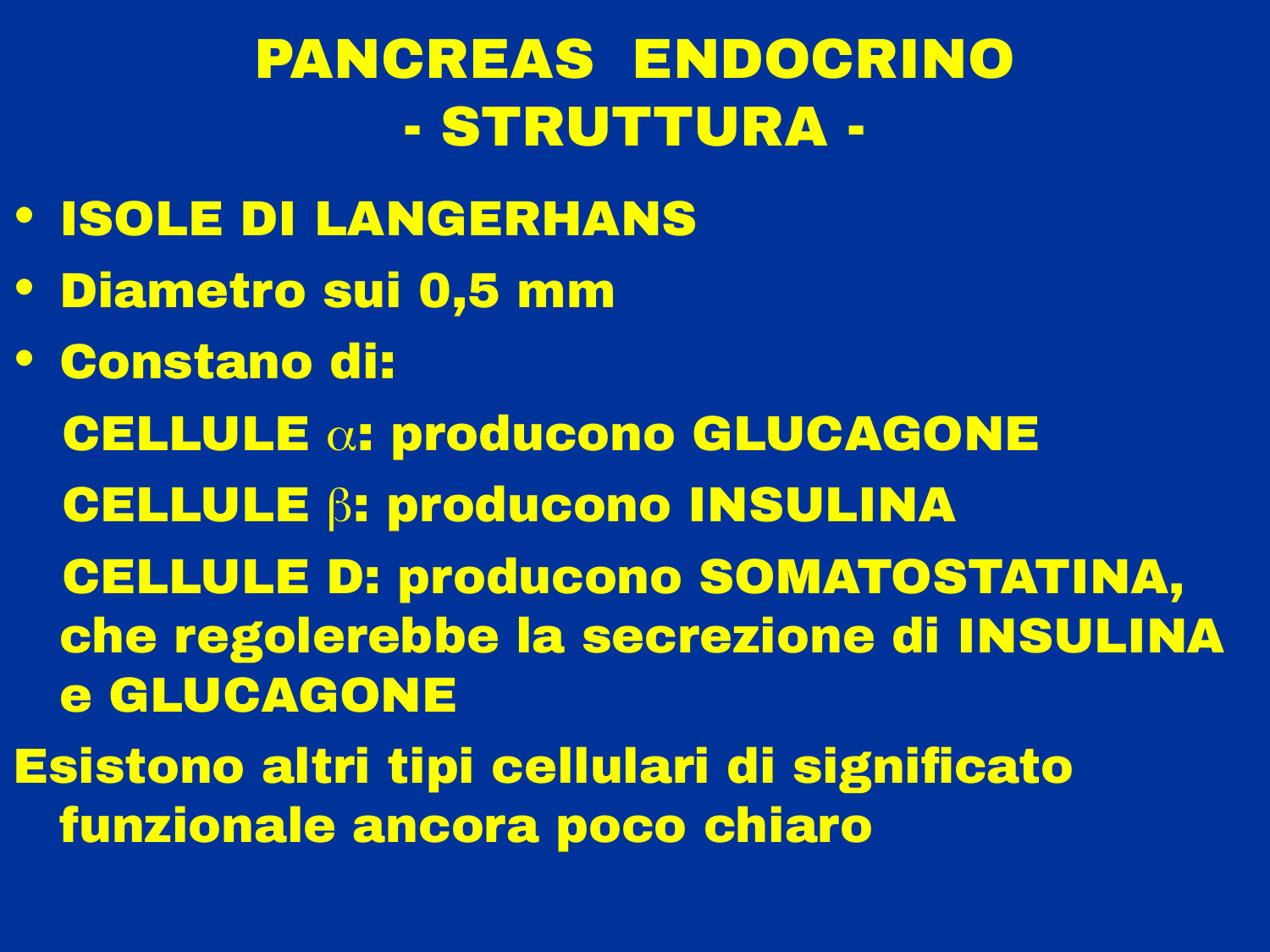

# PANCREAS  ENDOCRINO - STRUTTURA -
ISOLE DI LANGERHANS
Diametro sui 0,5 mm
Constano di:
   CELLULE α: producono GLUCAGONE
   CELLULE β: producono INSULINA
   CELLULE D: producono SOMATOSTATINA, che regolerebbe la secrezione di INSULINA e GLUCAGONE
Esistono altri tipi cellulari di significato funzionale ancora poco chiaro